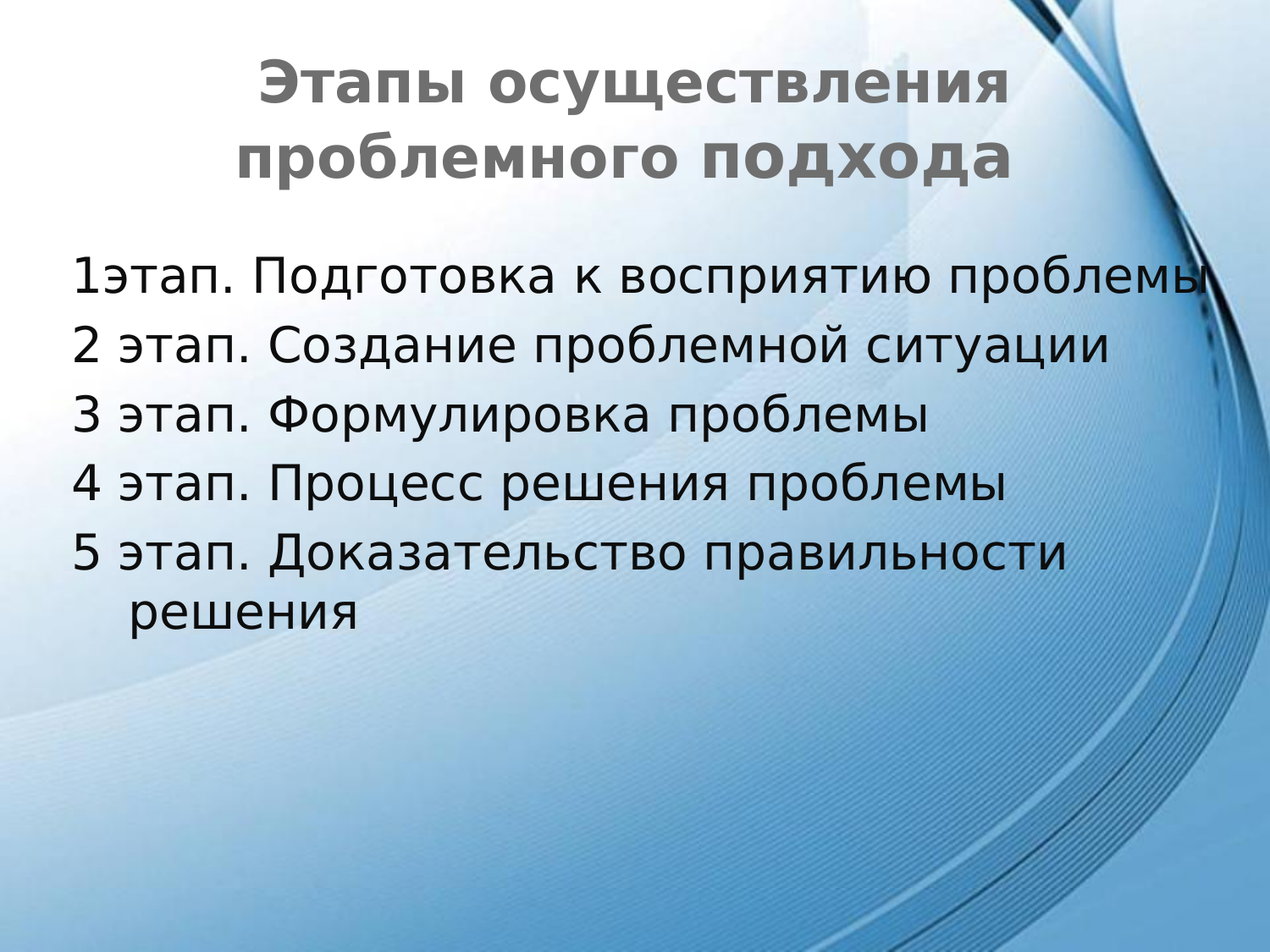

# Этапы осуществления проблемного подхода
1этап. Подготовка к восприятию проблемы
2 этап. Создание проблемной ситуации
3 этап. Формулировка проблемы
4 этап. Процесс решения проблемы
5 этап. Доказательство правильности решения